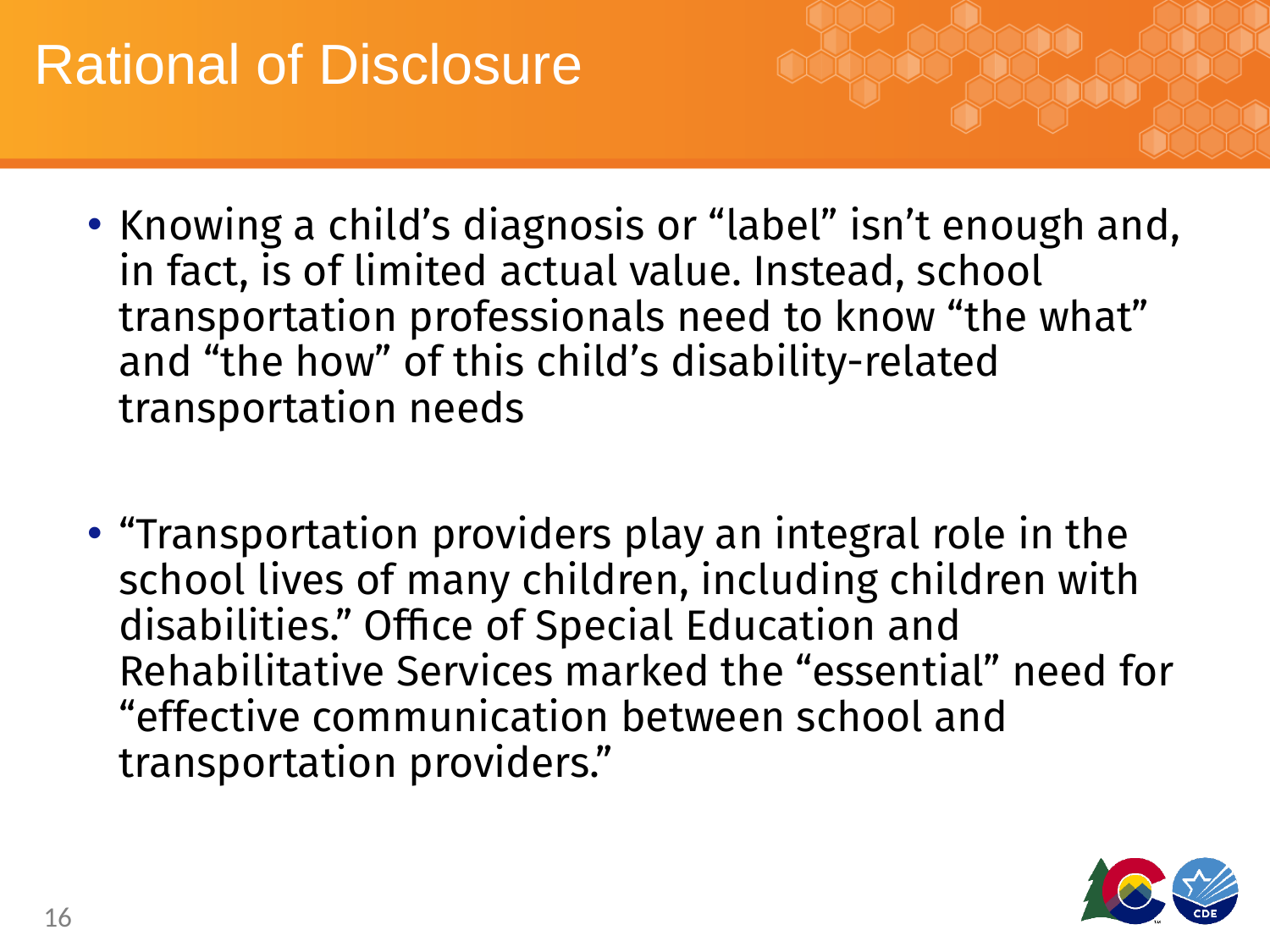

# Rational of Disclosure
Knowing a child’s diagnosis or “label” isn’t enough and, in fact, is of limited actual value. Instead, school transportation professionals need to know “the what” and “the how” of this child’s disability-related transportation needs

“Transportation providers play an integral role in the school lives of many children, including children with disabilities.” Office of Special Education and Rehabilitative Services marked the “essential” need for “effective communication between school and transportation providers.”

16